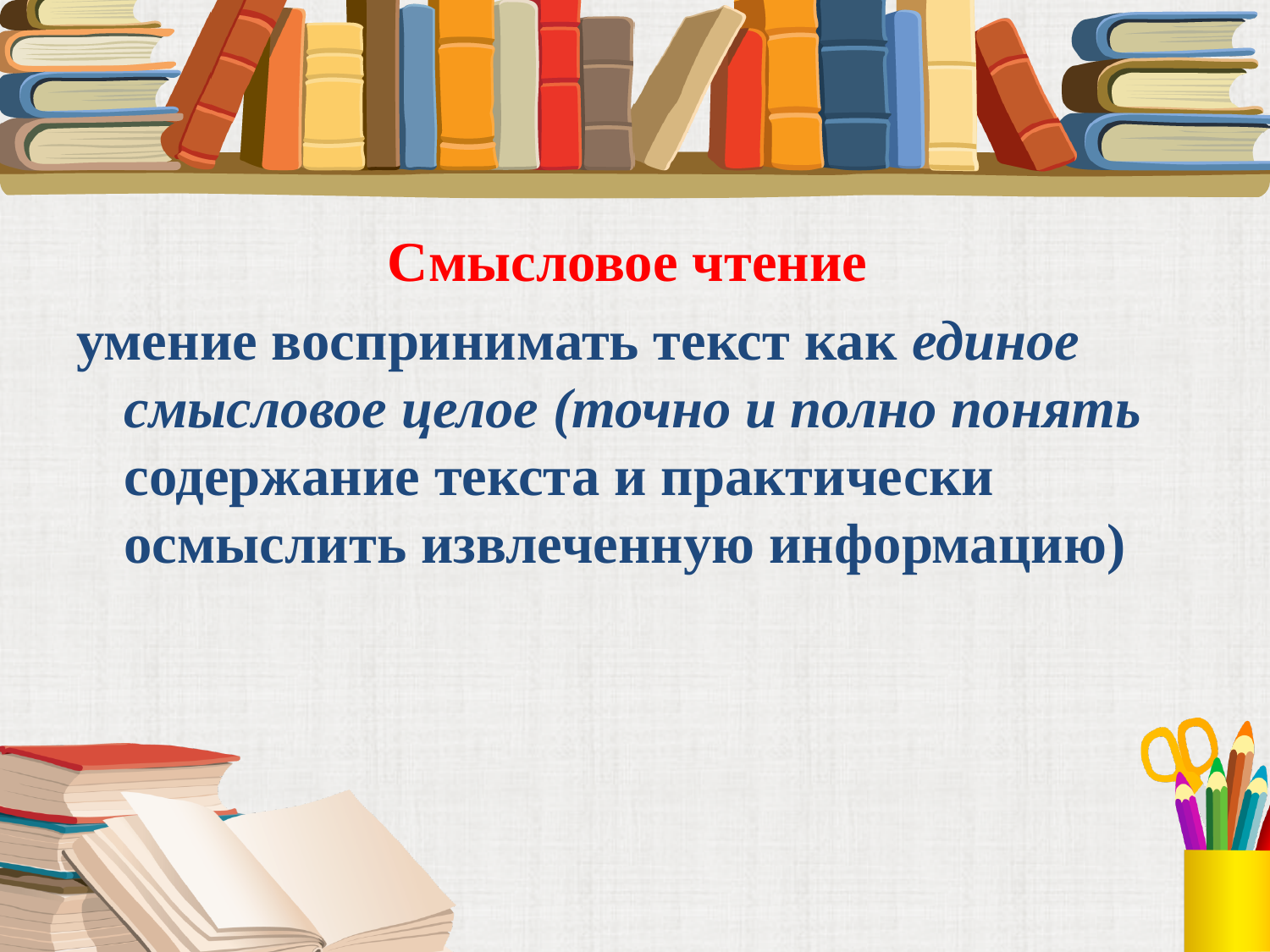

#
Смысловое чтение
умение воспринимать текст как единое смысловое целое (точно и полно понять содержание текста и практически осмыслить извлеченную информацию)